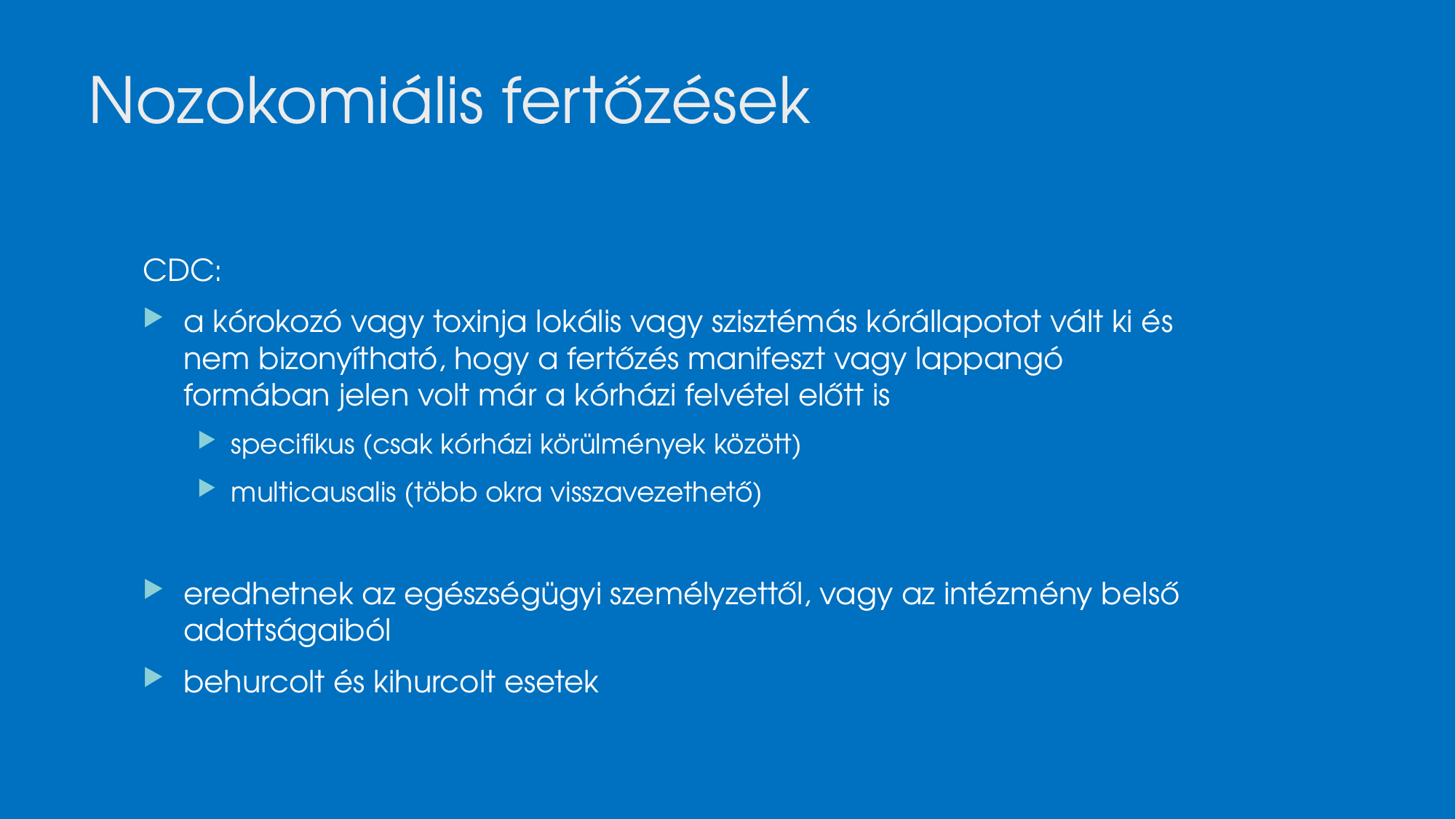

# Nozokomiális fertőzések
CDC:
a kórokozó vagy toxinja lokális vagy szisztémás kórállapotot vált ki és nem bizonyítható, hogy a fertőzés manifeszt vagy lappangó formában jelen volt már a kórházi felvétel előtt is
specifikus (csak kórházi körülmények között)
multicausalis (több okra visszavezethető)

eredhetnek az egészségügyi személyzettől, vagy az intézmény belső adottságaiból
behurcolt és kihurcolt esetek